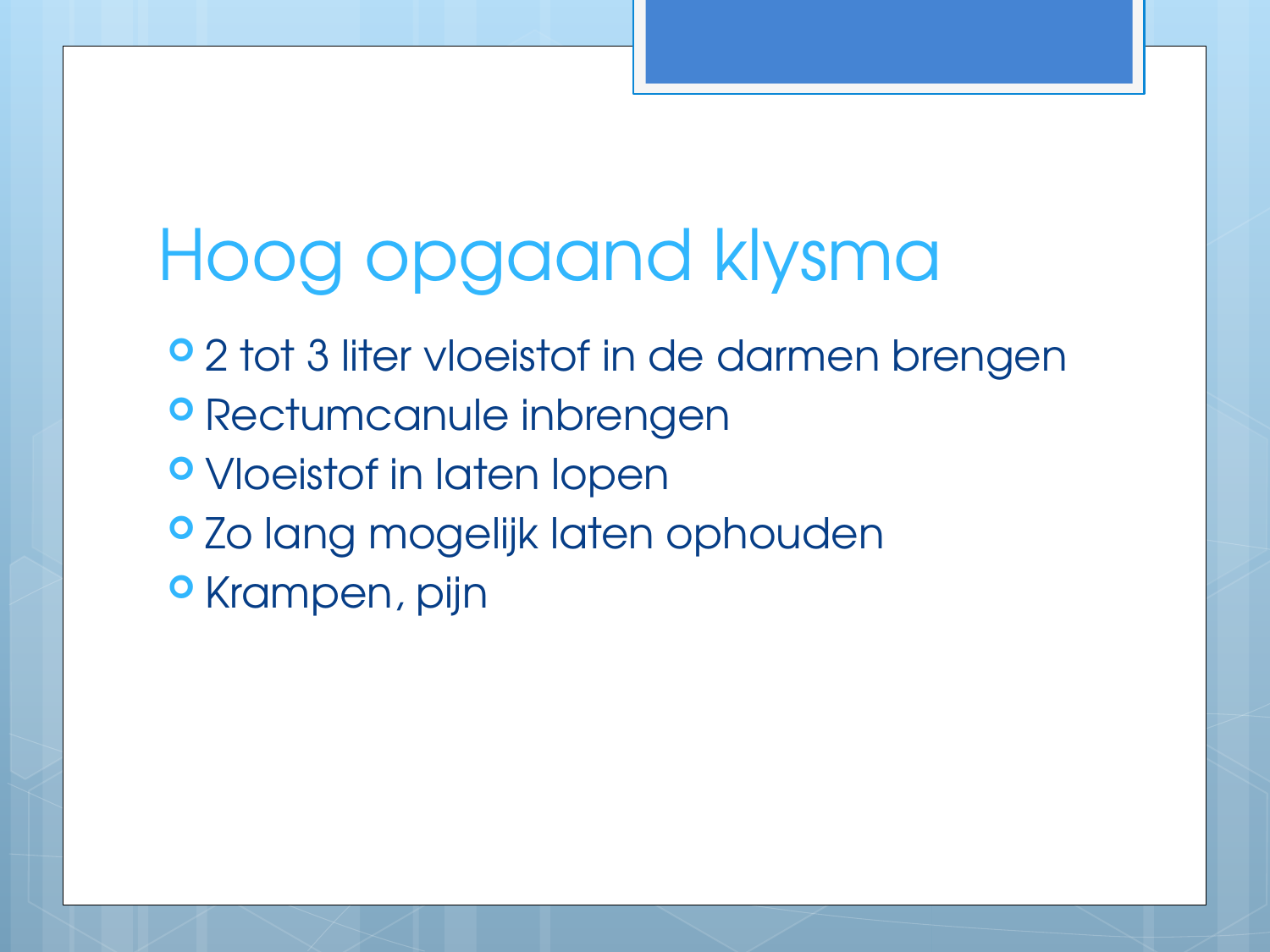

# Hoog opgaand klysma
2 tot 3 liter vloeistof in de darmen brengen
Rectumcanule inbrengen
Vloeistof in laten lopen
Zo lang mogelijk laten ophouden
Krampen, pijn